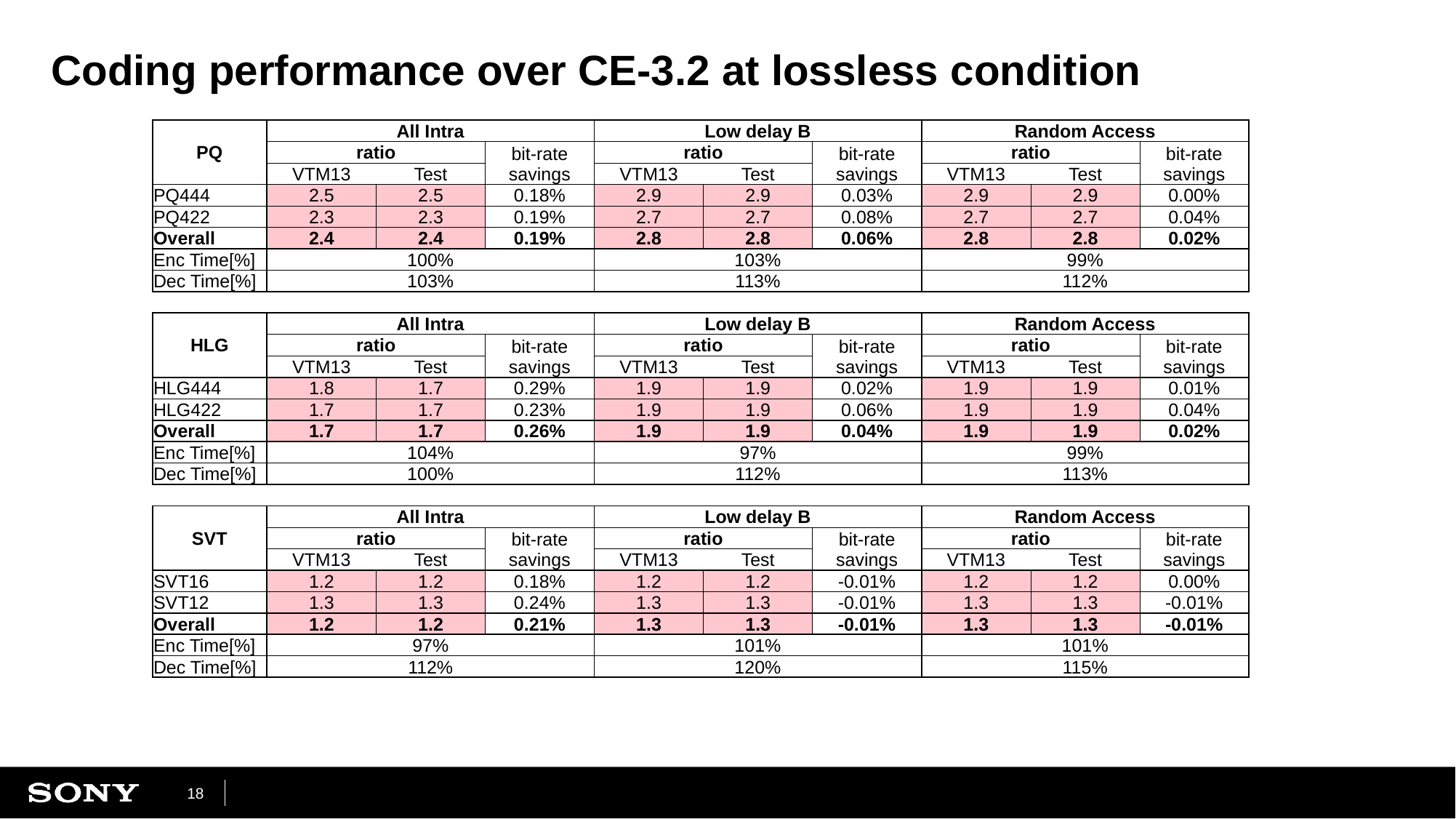

# Coding performance over CE-3.2 at lossless condition
| PQ | All Intra |  |  | Low delay B |  |  | Random Access |  |  |
| --- | --- | --- | --- | --- | --- | --- | --- | --- | --- |
|  | ratio |  | bit-rate savings | ratio |  | bit-rate savings | ratio |  | bit-rate savings |
|  | VTM13 | Test |  | VTM13 | Test |  | VTM13 | Test |  |
| PQ444 | 2.5 | 2.5 | 0.18% | 2.9 | 2.9 | 0.03% | 2.9 | 2.9 | 0.00% |
| PQ422 | 2.3 | 2.3 | 0.19% | 2.7 | 2.7 | 0.08% | 2.7 | 2.7 | 0.04% |
| Overall | 2.4 | 2.4 | 0.19% | 2.8 | 2.8 | 0.06% | 2.8 | 2.8 | 0.02% |
| Enc Time[%] | 100% |  |  | 103% |  |  | 99% |  |  |
| Dec Time[%] | 103% |  |  | 113% |  |  | 112% |  |  |
|  |  |  |  |  |  |  |  |  |  |
| HLG | All Intra |  |  | Low delay B |  |  | Random Access |  |  |
|  | ratio |  | bit-rate savings | ratio |  | bit-rate savings | ratio |  | bit-rate savings |
|  | VTM13 | Test |  | VTM13 | Test |  | VTM13 | Test |  |
| HLG444 | 1.8 | 1.7 | 0.29% | 1.9 | 1.9 | 0.02% | 1.9 | 1.9 | 0.01% |
| HLG422 | 1.7 | 1.7 | 0.23% | 1.9 | 1.9 | 0.06% | 1.9 | 1.9 | 0.04% |
| Overall | 1.7 | 1.7 | 0.26% | 1.9 | 1.9 | 0.04% | 1.9 | 1.9 | 0.02% |
| Enc Time[%] | 104% |  |  | 97% |  |  | 99% |  |  |
| Dec Time[%] | 100% |  |  | 112% |  |  | 113% |  |  |
|  |  |  |  |  |  |  |  |  |  |
| SVT | All Intra |  |  | Low delay B |  |  | Random Access |  |  |
|  | ratio |  | bit-rate savings | ratio |  | bit-rate savings | ratio |  | bit-rate savings |
|  | VTM13 | Test |  | VTM13 | Test |  | VTM13 | Test |  |
| SVT16 | 1.2 | 1.2 | 0.18% | 1.2 | 1.2 | -0.01% | 1.2 | 1.2 | 0.00% |
| SVT12 | 1.3 | 1.3 | 0.24% | 1.3 | 1.3 | -0.01% | 1.3 | 1.3 | -0.01% |
| Overall | 1.2 | 1.2 | 0.21% | 1.3 | 1.3 | -0.01% | 1.3 | 1.3 | -0.01% |
| Enc Time[%] | 97% |  |  | 101% |  |  | 101% |  |  |
| Dec Time[%] | 112% |  |  | 120% |  |  | 115% |  |  |